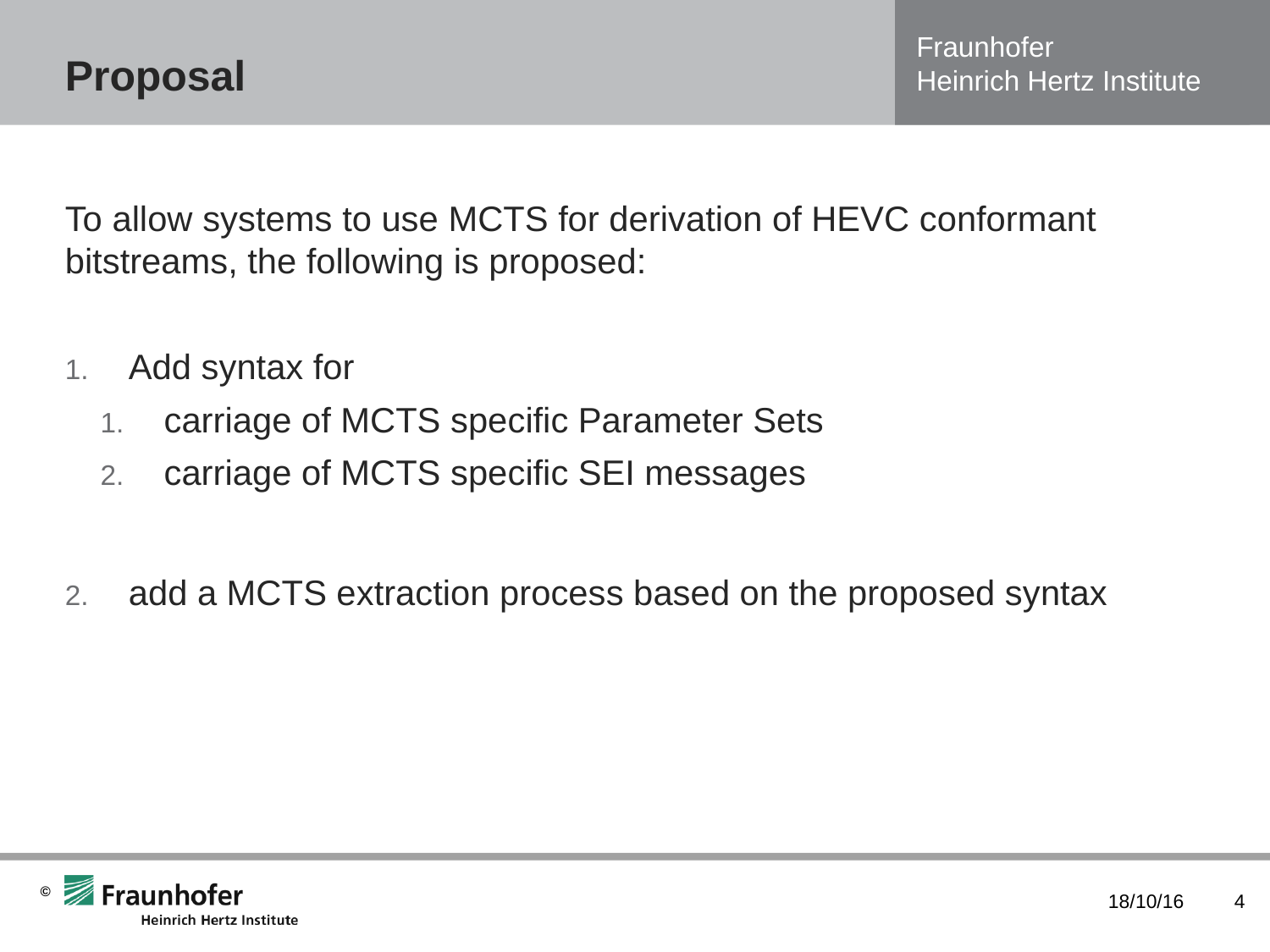

# Proposal
To allow systems to use MCTS for derivation of HEVC conformant bitstreams, the following is proposed:

Add syntax for
carriage of MCTS specific Parameter Sets
carriage of MCTS specific SEI messages

add a MCTS extraction process based on the proposed syntax

18/10/16
4